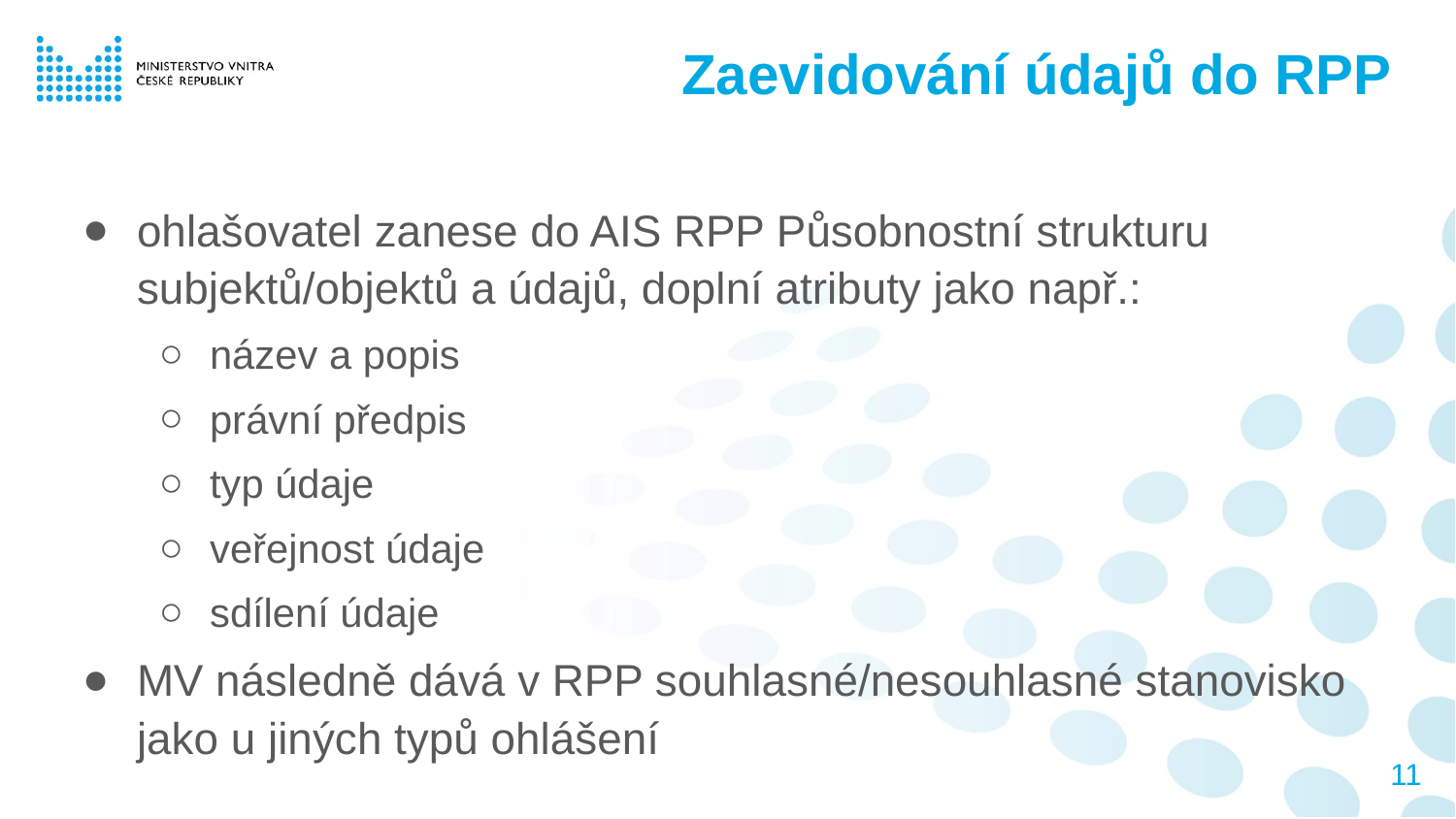

# Zaevidování údajů do RPP
ohlašovatel zanese do AIS RPP Působnostní strukturu subjektů/objektů a údajů, doplní atributy jako např.:
název a popis
právní předpis
typ údaje
veřejnost údaje
sdílení údaje
MV následně dává v RPP souhlasné/nesouhlasné stanovisko jako u jiných typů ohlášení

11